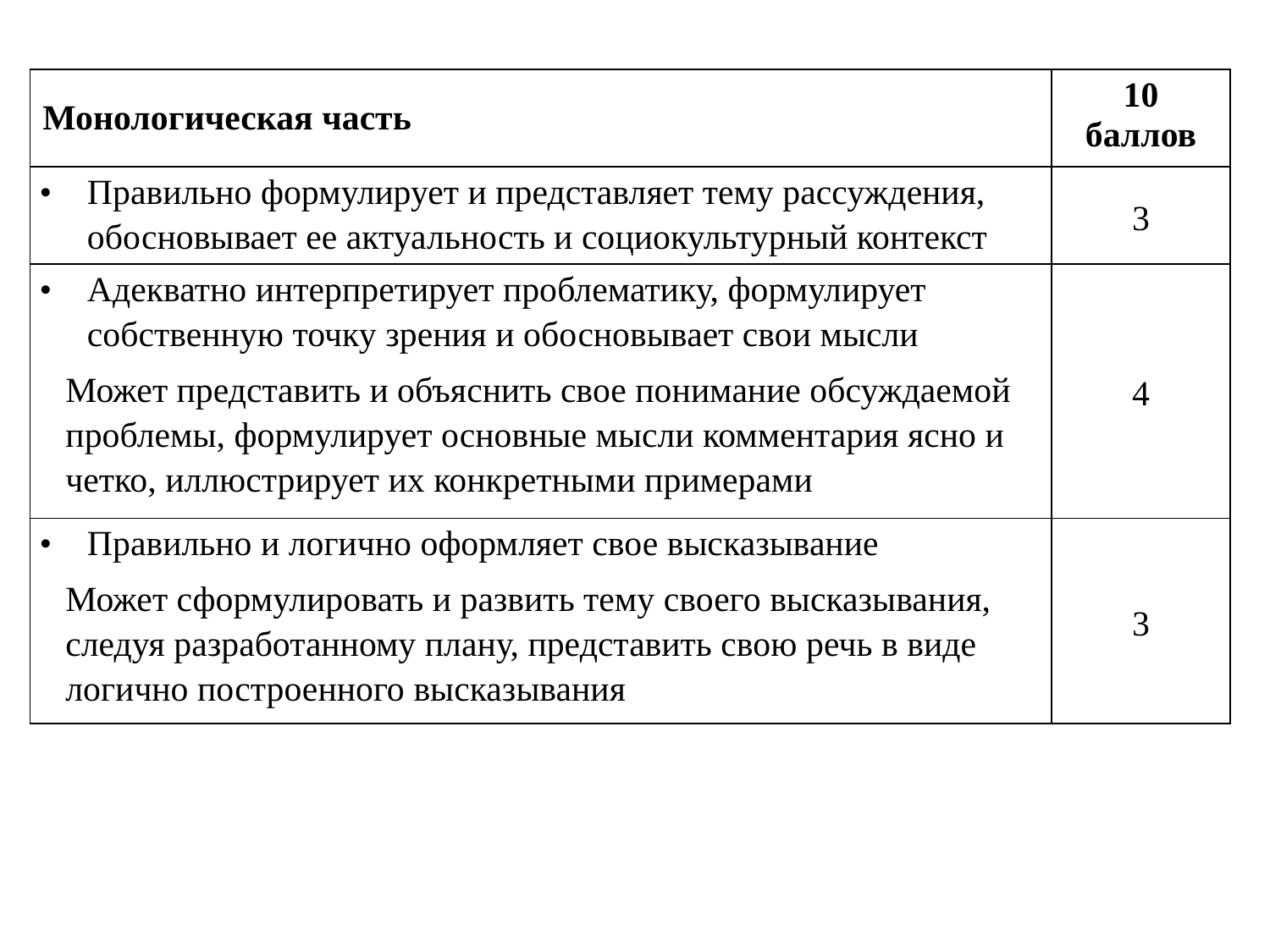

Критерии оценивания устного ответа: интерпретация полемического высказывания и определение собственной позиции по обсуждаемому вопросу.
| Монологическая часть | 10 баллов |
| --- | --- |
| Правильно формулирует и представляет тему рассуждения, обосновывает ее актуальность и социокультурный контекст | 3 |
| Адекватно интерпретирует проблематику, формулирует собственную точку зрения и обосновывает свои мысли Может представить и объяснить свое понимание обсуждаемой проблемы, формулирует основные мысли комментария ясно и четко, иллюстрирует их конкретными примерами | 4 |
| Правильно и логично оформляет свое высказывание Может сформулировать и развить тему своего высказывания, следуя разработанному плану, представить свою речь в виде логично построенного высказывания | 3 |